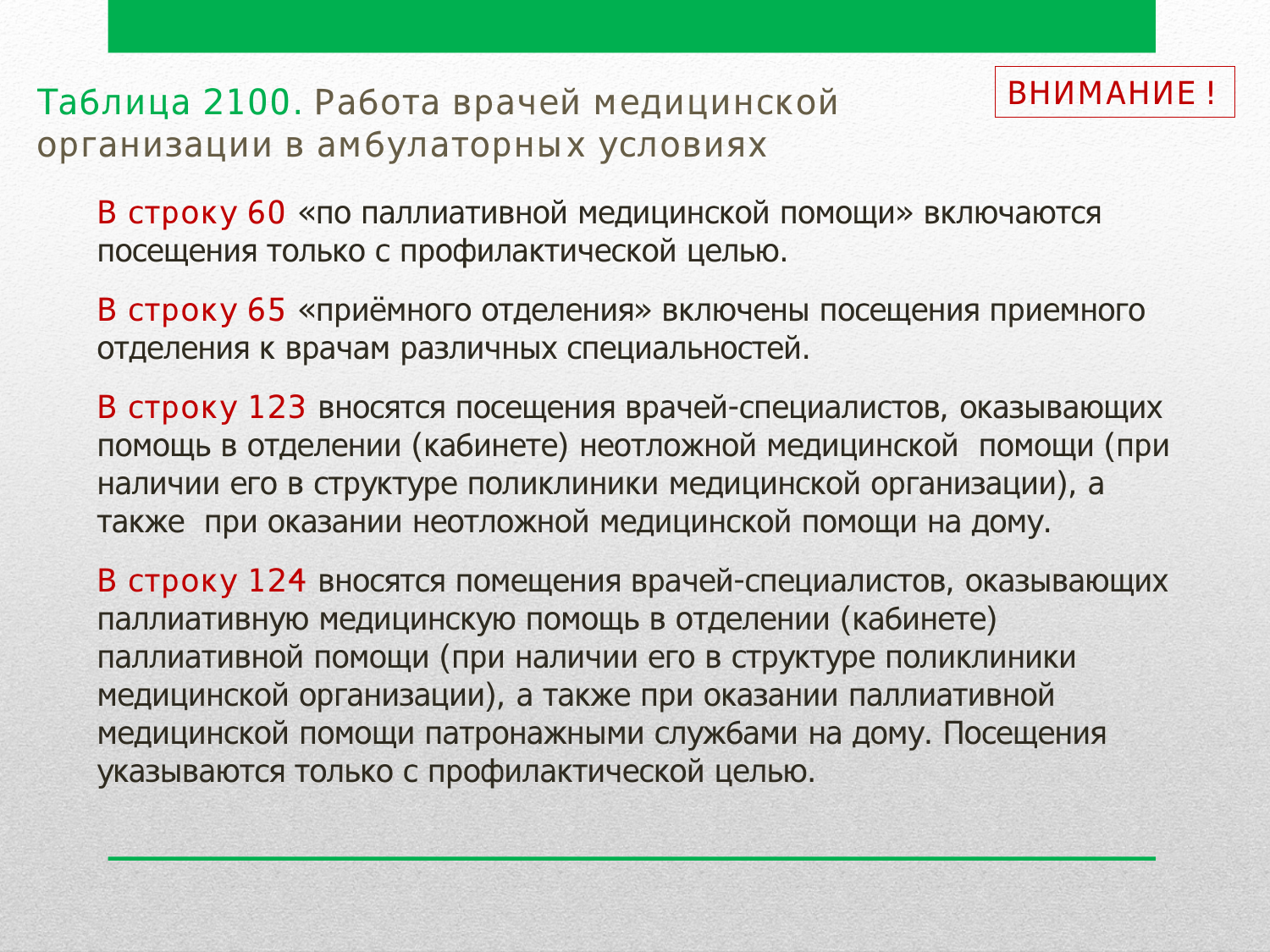

ВНИМАНИЕ !
Таблица 2100. Работа врачей медицинской организации в амбулаторных условиях
В строку 60 «по паллиативной медицинской помощи» включаются посещения только с профилактической целью.
В строку 65 «приёмного отделения» включены посещения приемного отделения к врачам различных специальностей.
В строку 123 вносятся посещения врачей-специалистов, оказывающих помощь в отделении (кабинете) неотложной медицинской  помощи (при наличии его в структуре поликлиники медицинской организации), а также  при оказании неотложной медицинской помощи на дому.
В строку 124 вносятся помещения врачей-специалистов, оказывающих паллиативную медицинскую помощь в отделении (кабинете) паллиативной помощи (при наличии его в структуре поликлиники медицинской организации), а также при оказании паллиативной медицинской помощи патронажными службами на дому. Посещения указываются только с профилактической целью.